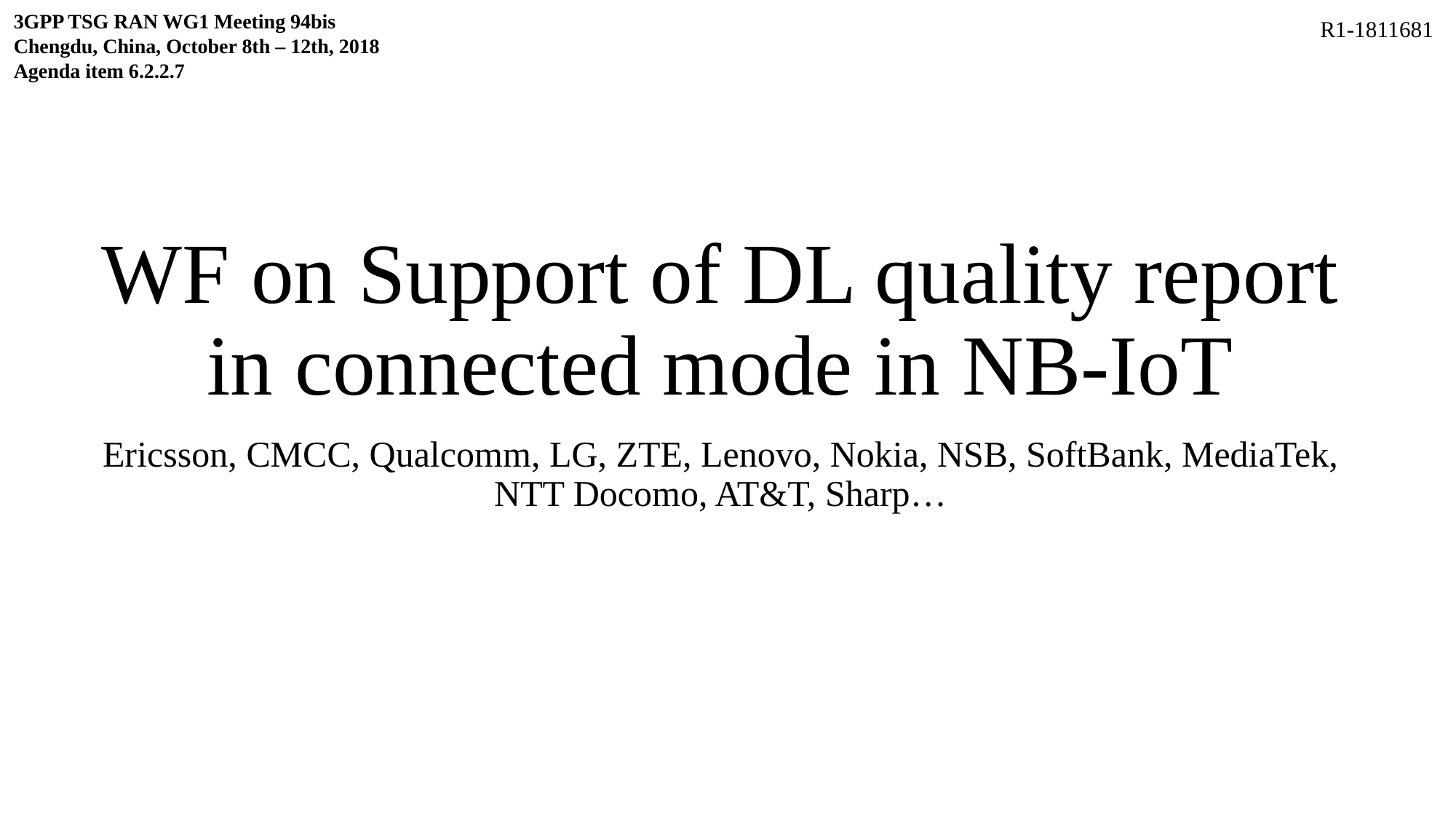

3GPP TSG RAN WG1 Meeting 94bis
Chengdu, China, October 8th – 12th, 2018
Agenda item 6.2.2.7
R1-1811681
# WF on Support of DL quality report in connected mode in NB-IoT
Ericsson, CMCC, Qualcomm, LG, ZTE, Lenovo, Nokia, NSB, SoftBank, MediaTek, NTT Docomo, AT&T, Sharp…